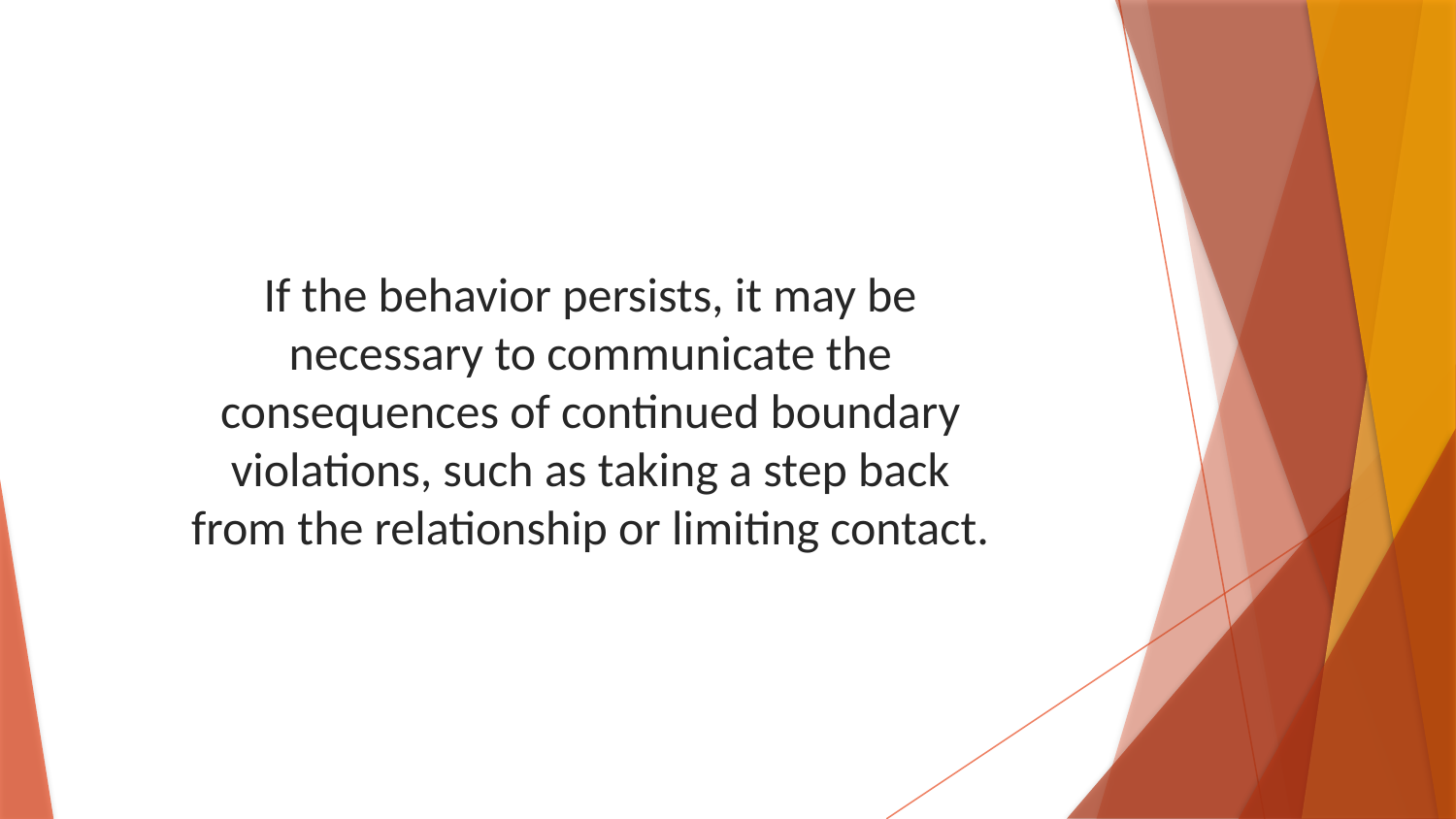

If the behavior persists, it may be necessary to communicate the consequences of continued boundary violations, such as taking a step back from the relationship or limiting contact.